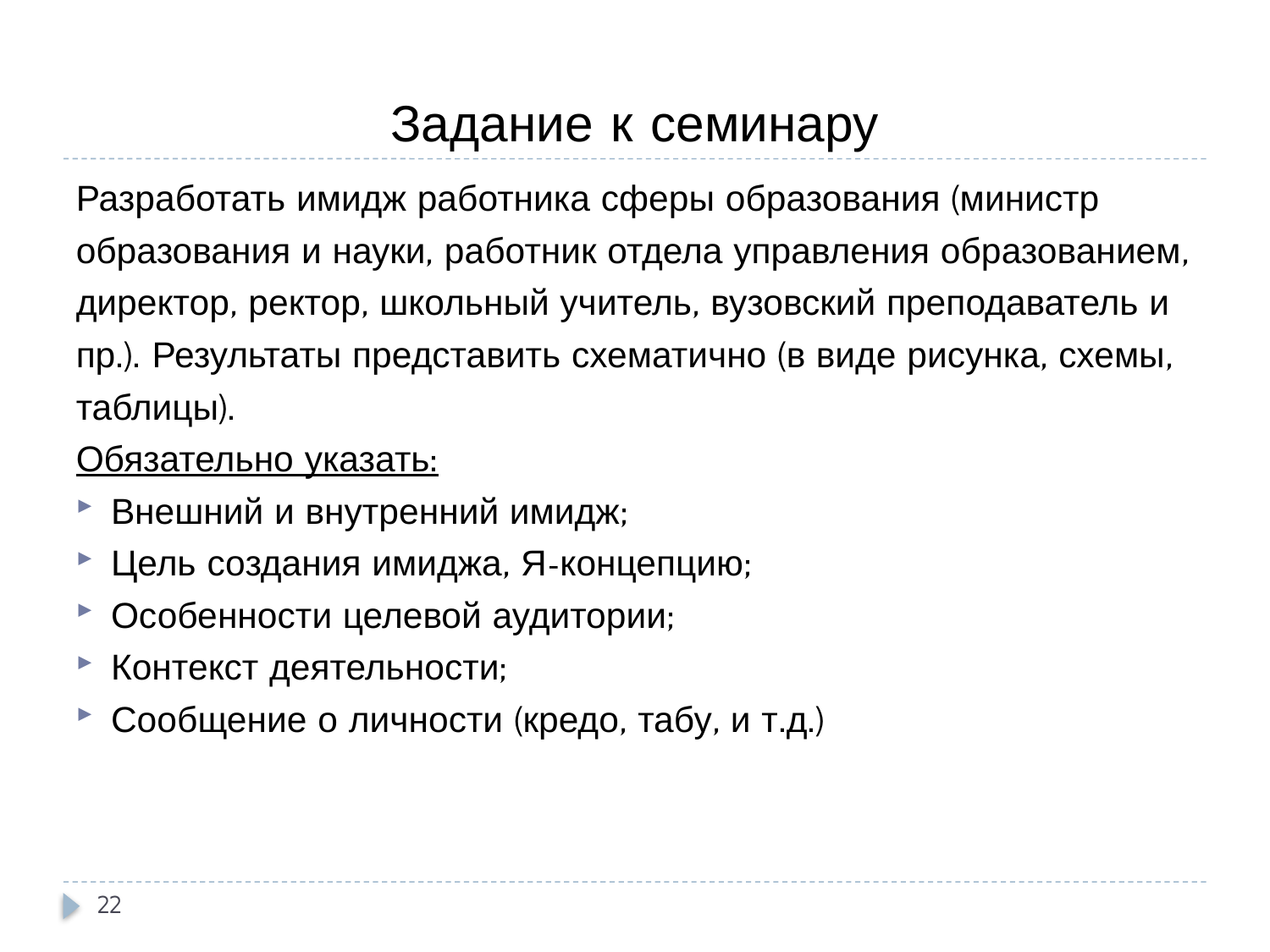

# Задание к семинару
Разработать имидж работника сферы образования (министр
образования и науки, работник отдела управления образованием,
директор, ректор, школьный учитель, вузовский преподаватель и
пр.). Результаты представить схематично (в виде рисунка, схемы,
таблицы).
Обязательно указать:
Внешний и внутренний имидж;
Цель создания имиджа, Я-концепцию;
Особенности целевой аудитории;
Контекст деятельности;
Сообщение о личности (кредо, табу, и т.д.)

22